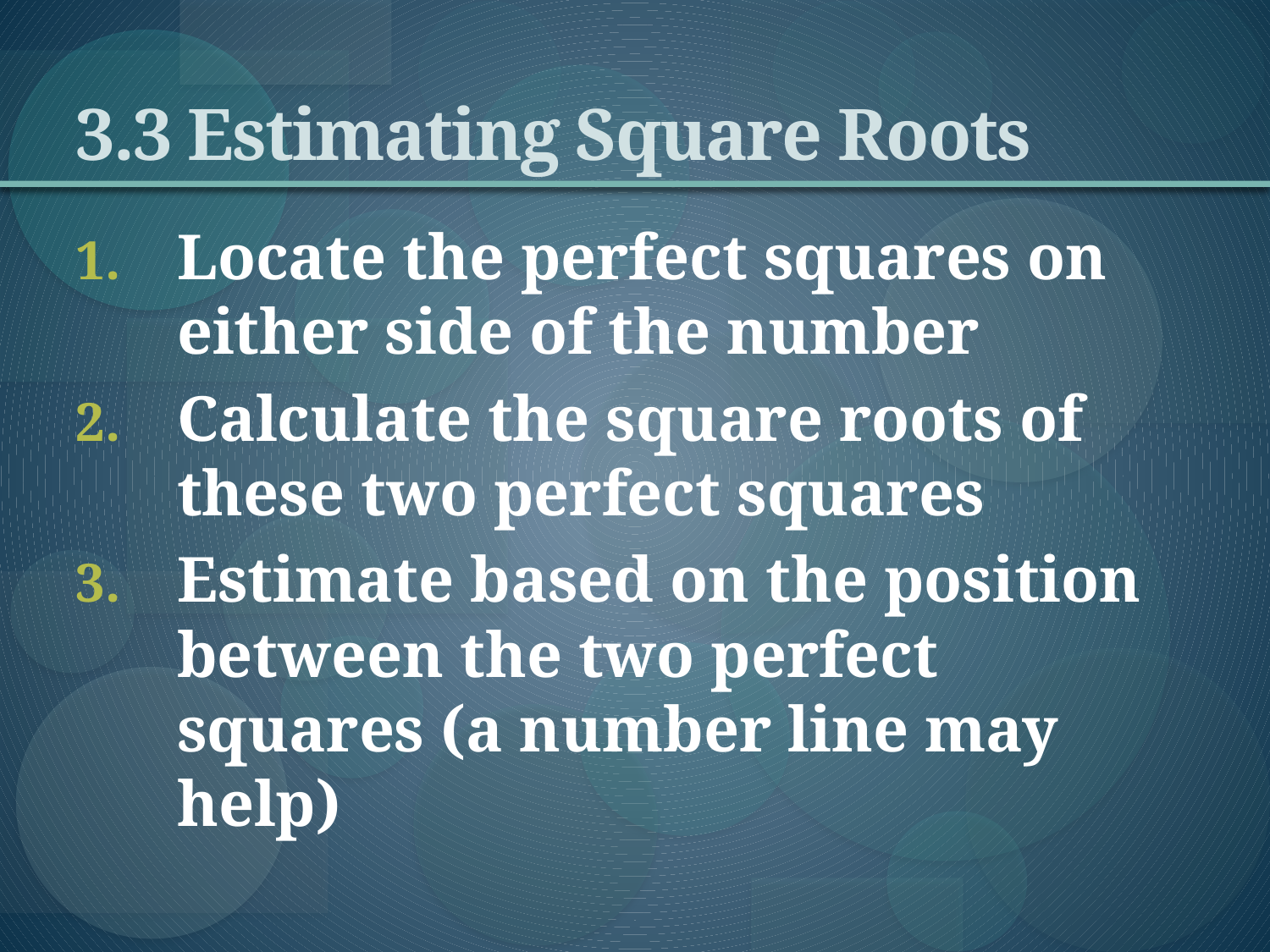

# 3.3 Estimating Square Roots
Locate the perfect squares on either side of the number
Calculate the square roots of these two perfect squares
Estimate based on the position between the two perfect squares (a number line may help)